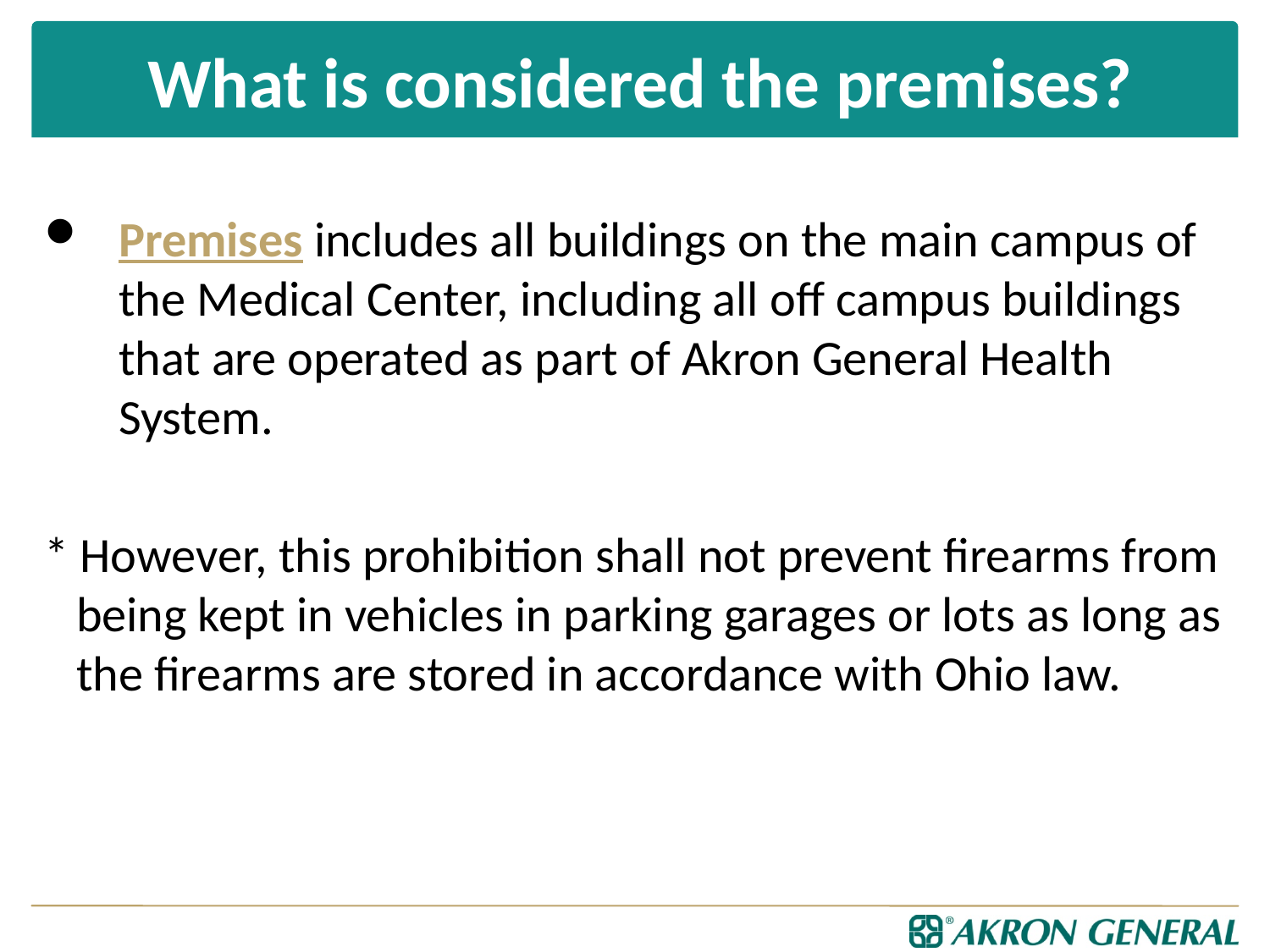

# What is considered the premises?
Premises includes all buildings on the main campus of the Medical Center, including all off campus buildings that are operated as part of Akron General Health System.

* However, this prohibition shall not prevent firearms from being kept in vehicles in parking garages or lots as long as the firearms are stored in accordance with Ohio law.